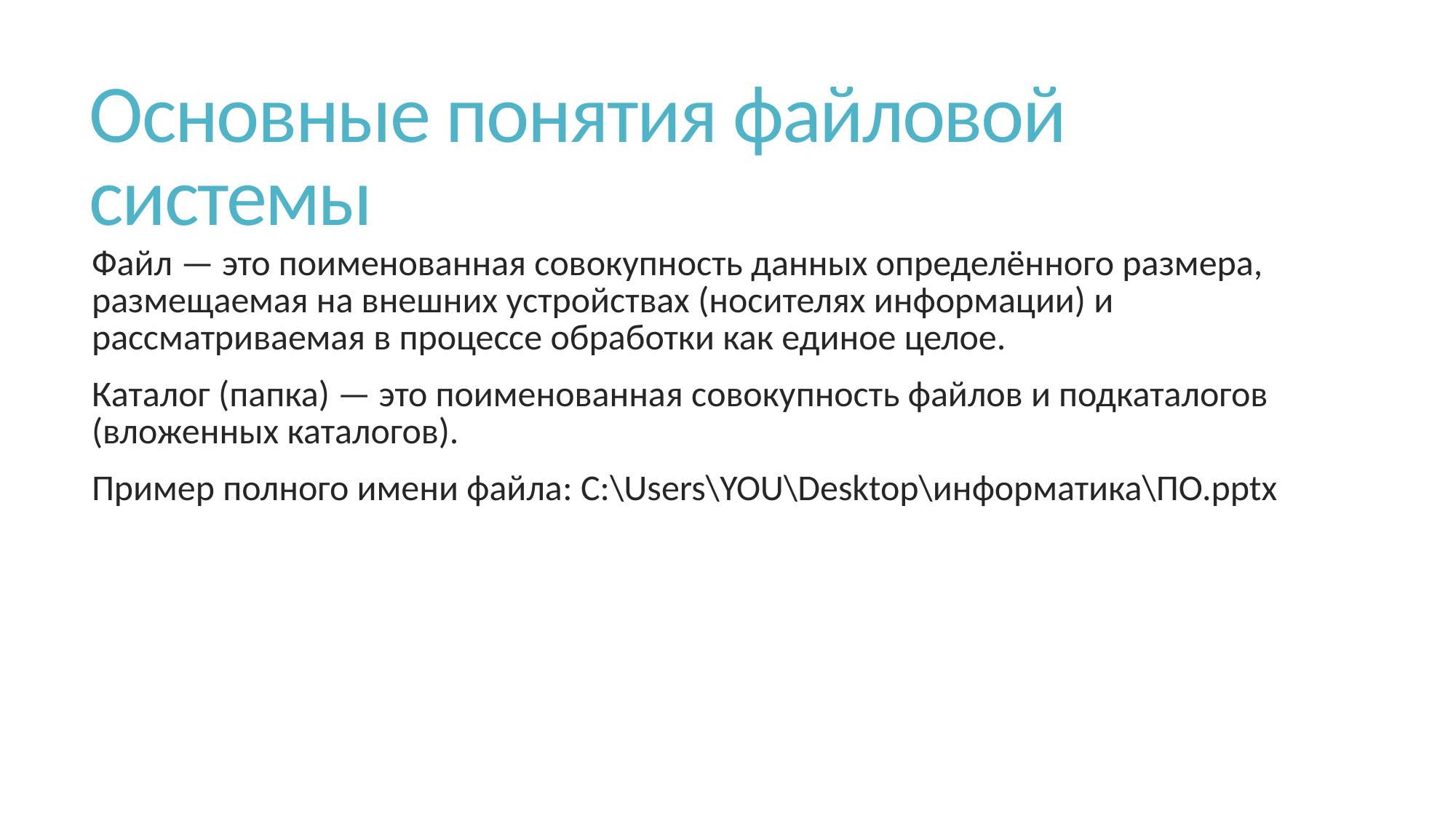

# Основные понятия файловой системы
Файл — это поименованная совокупность данных определённого размера, размещаемая на внешних устройствах (носителях информации) и рассматриваемая в процессе обработки как единое целое.
Каталог (папка) — это поименованная совокупность файлов и подкаталогов (вложенных каталогов).
Пример полного имени файла: C:\Users\YOU\Desktop\информатика\ПО.pptx